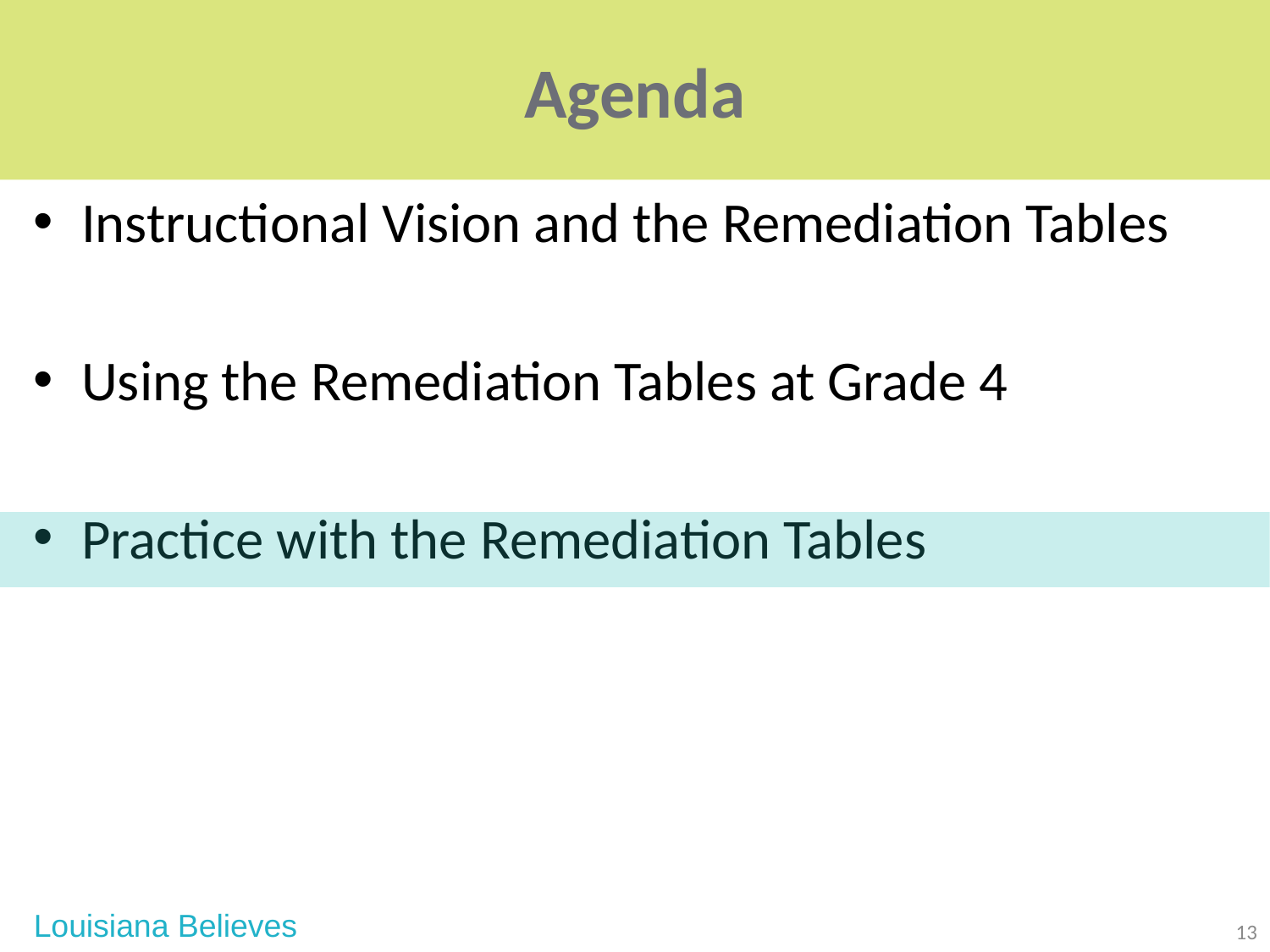

# Agenda
Instructional Vision and the Remediation Tables

Using the Remediation Tables at Grade 4

Practice with the Remediation Tables

Louisiana Believes
13